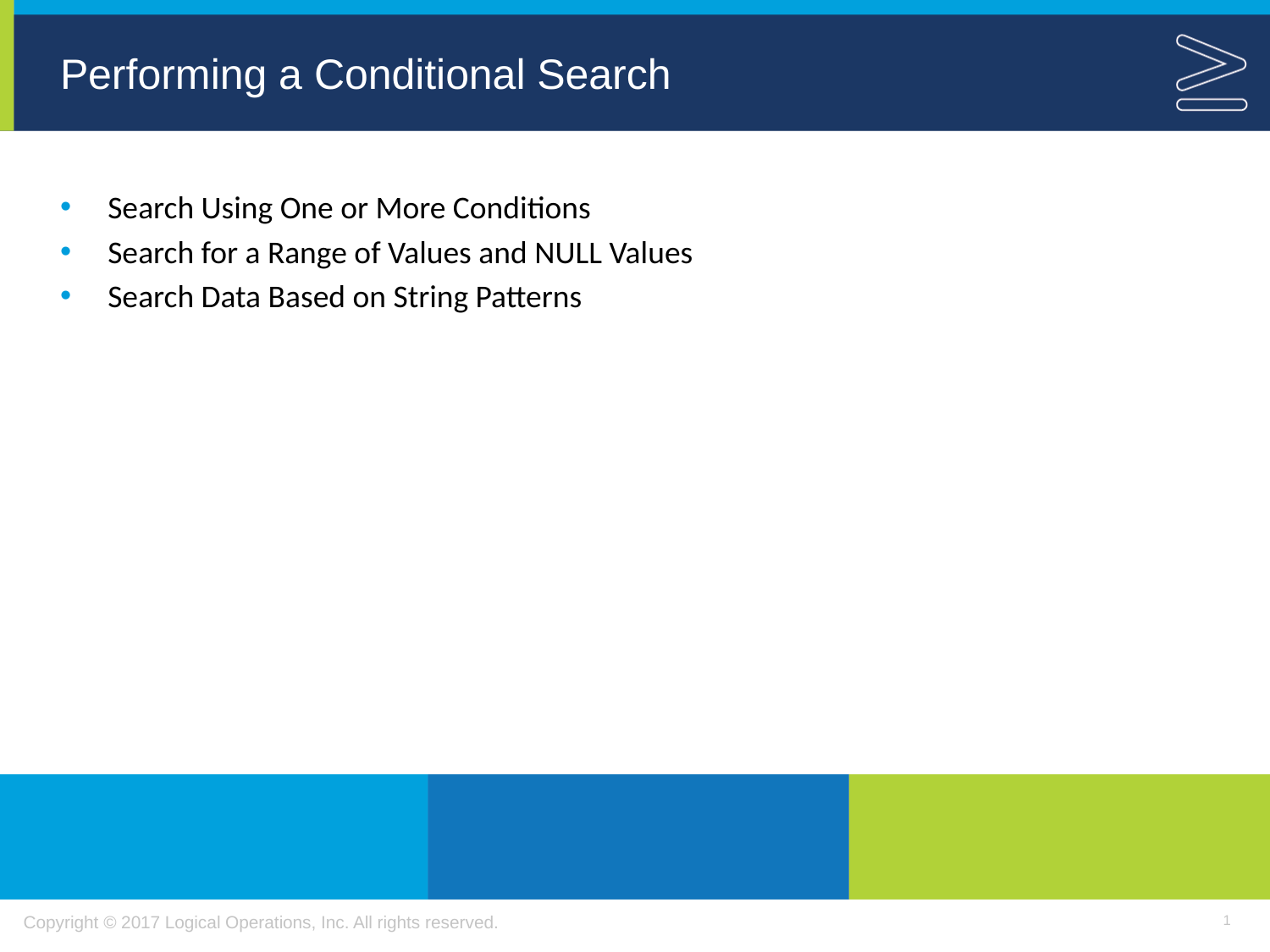

# Performing a Conditional Search
Search Using One or More Conditions
Search for a Range of Values and NULL Values
Search Data Based on String Patterns
1